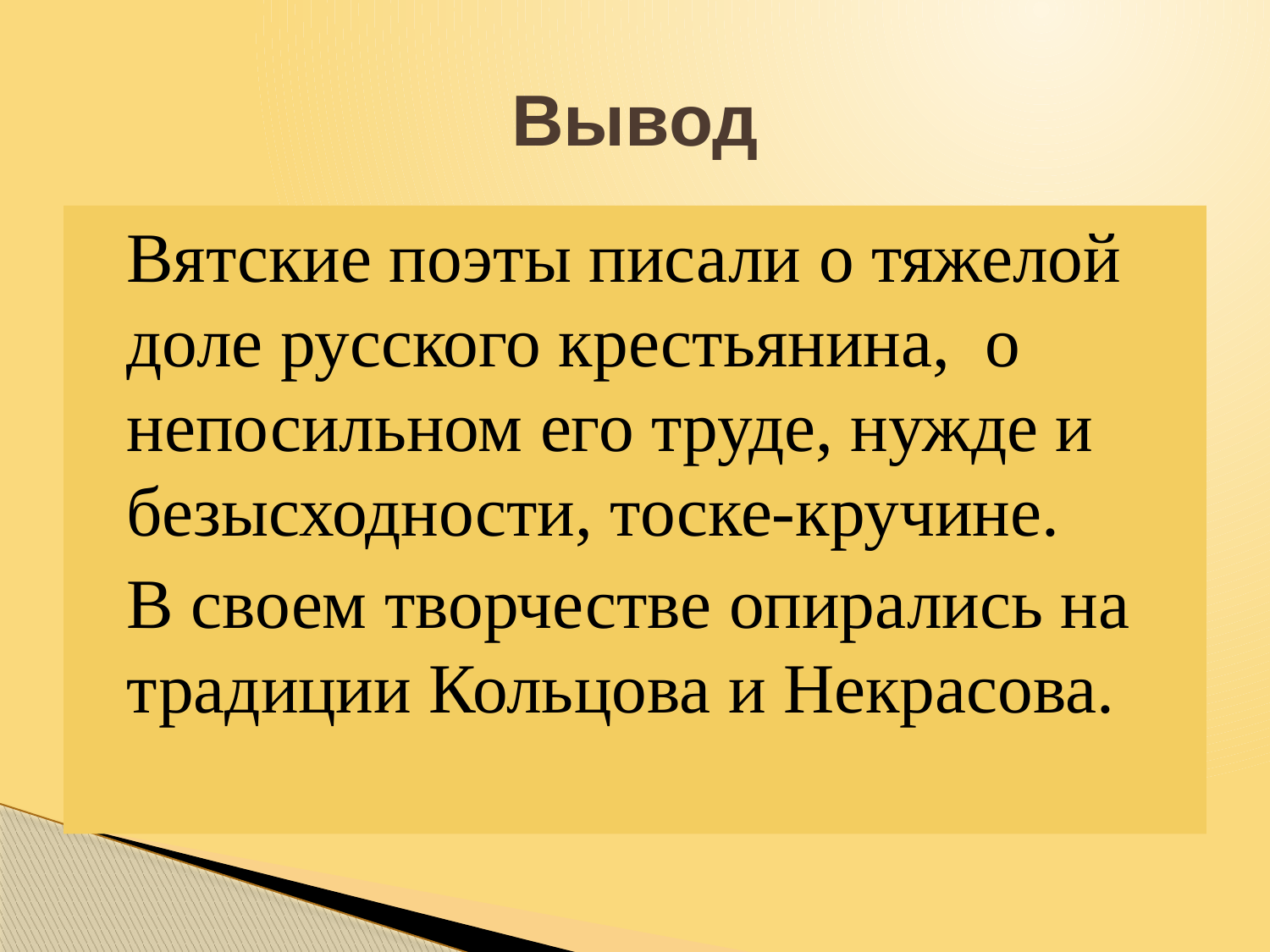

# Вывод
  Вятские поэты писали о тяжелой доле русского крестьянина,  о непосильном его труде, нужде и безысходности, тоске-кручине.
  В своем творчестве опирались на традиции Кольцова и Некрасова.